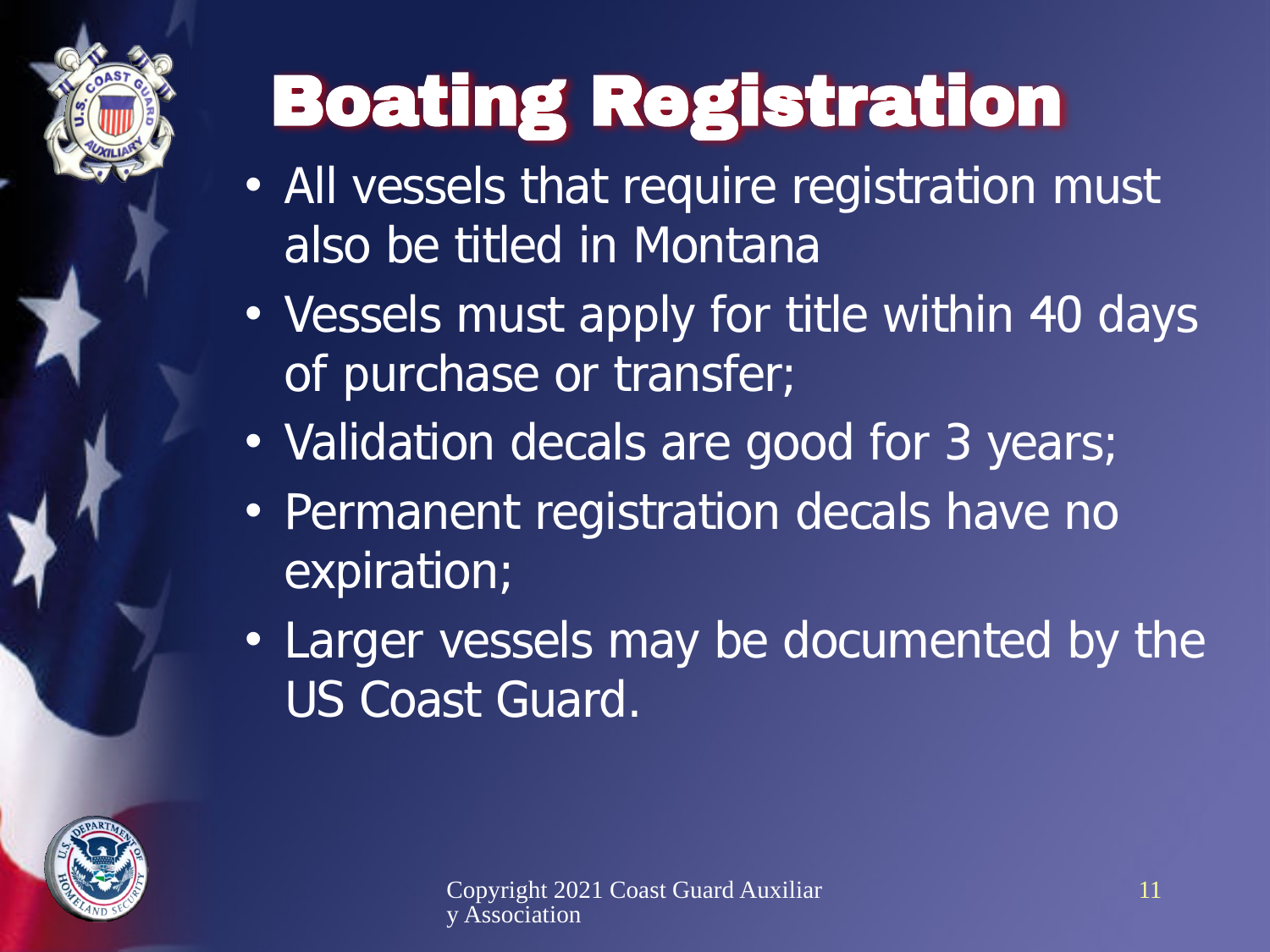

# Boating Registration
All vessels that require registration must also be titled in Montana
Vessels must apply for title within 40 days of purchase or transfer;
Validation decals are good for 3 years;
Permanent registration decals have no expiration;
Larger vessels may be documented by the US Coast Guard.
Copyright 2021 Coast Guard Auxiliary Association
11